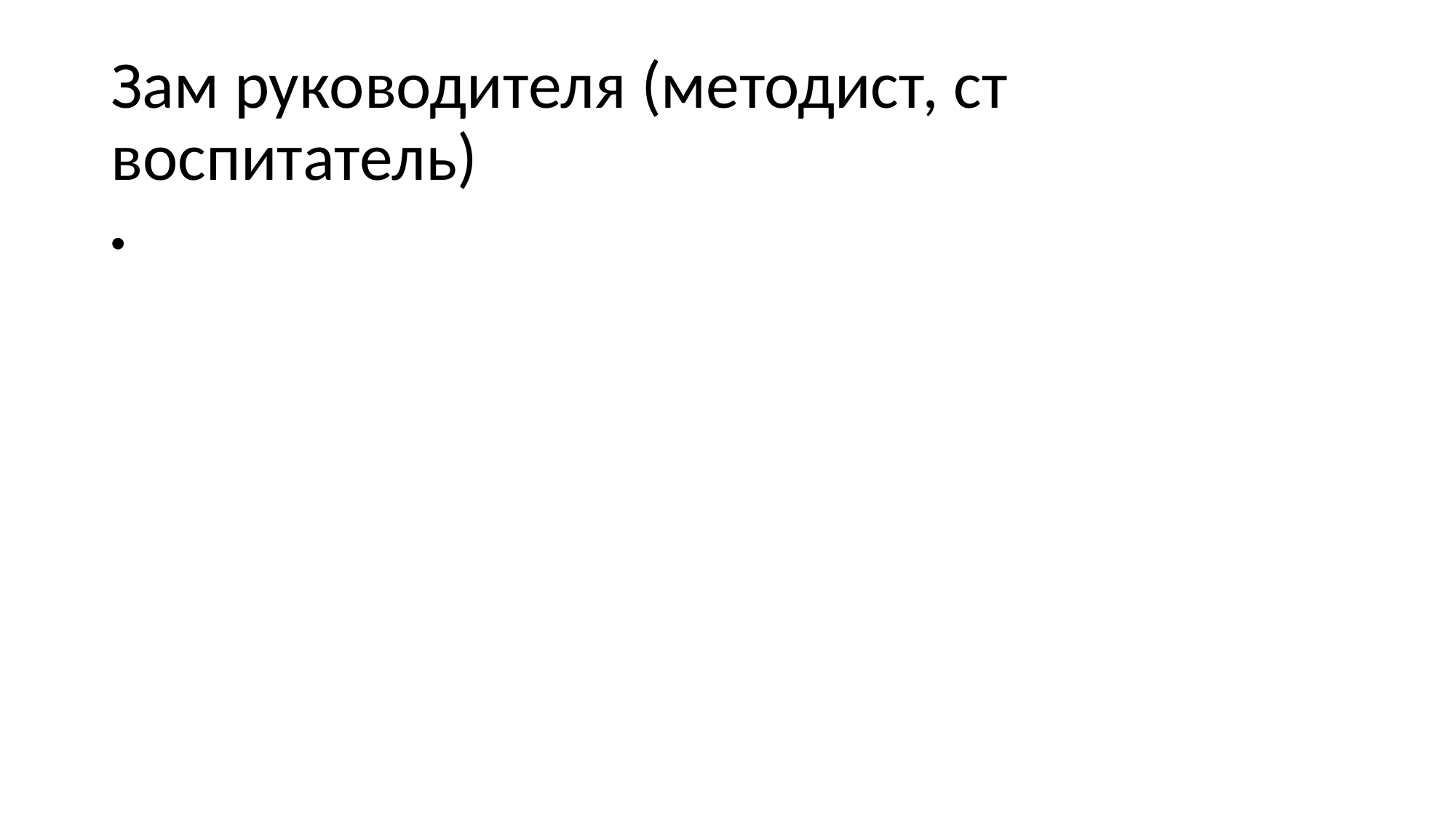

# Зам руководителя (методист, ст воспитатель)
Человек, отвечающий за все, что не сделал….
Человек, делающий все вместо ….
Человек, которого недолюбливает….